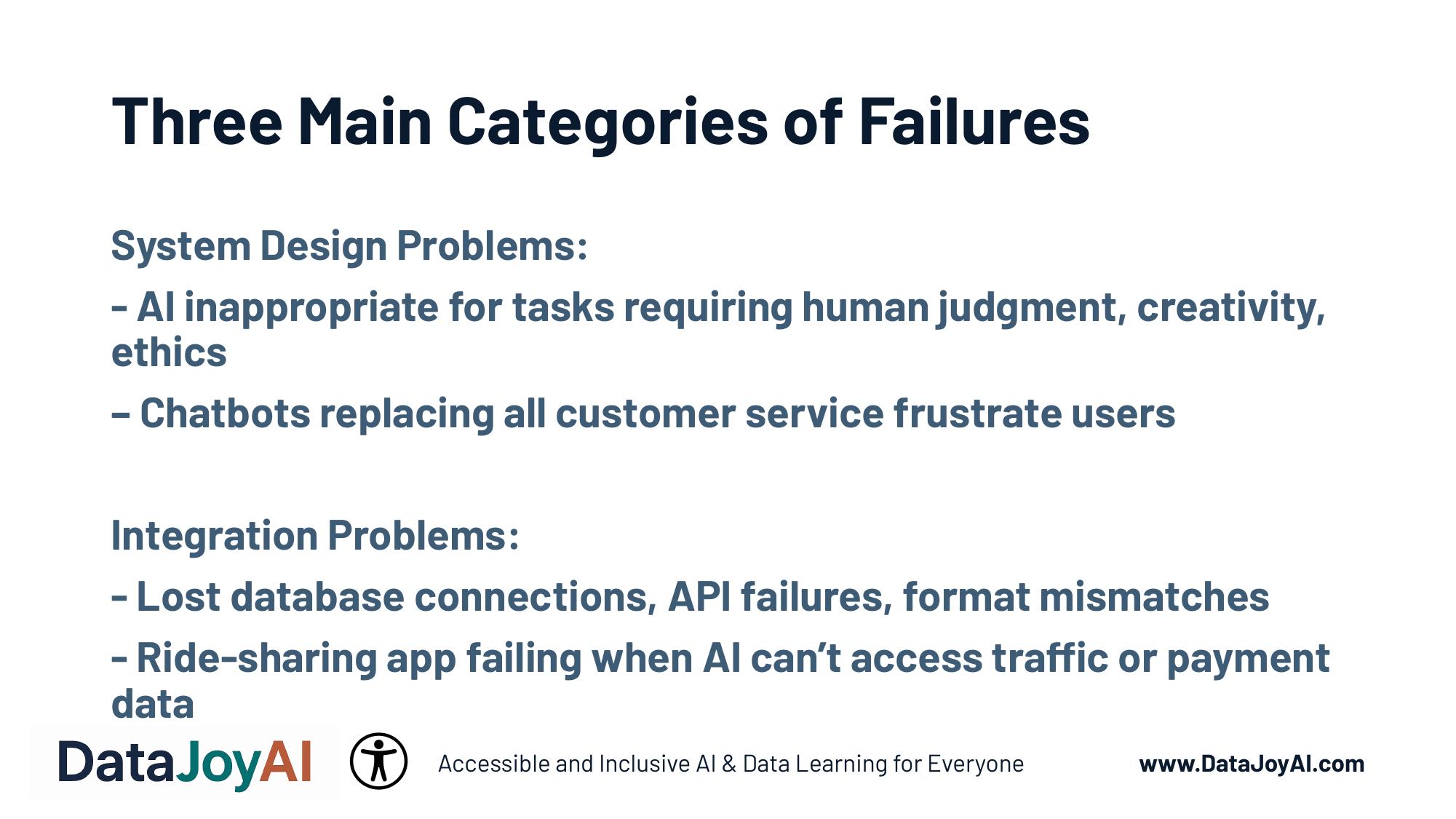

# Three Main Categories of Failures
System Design Problems:
- AI inappropriate for tasks requiring human judgment, creativity, ethics
– Chatbots replacing all customer service frustrate users

Integration Problems:
- Lost database connections, API failures, format mismatches
- Ride-sharing app failing when AI can’t access traffic or payment data